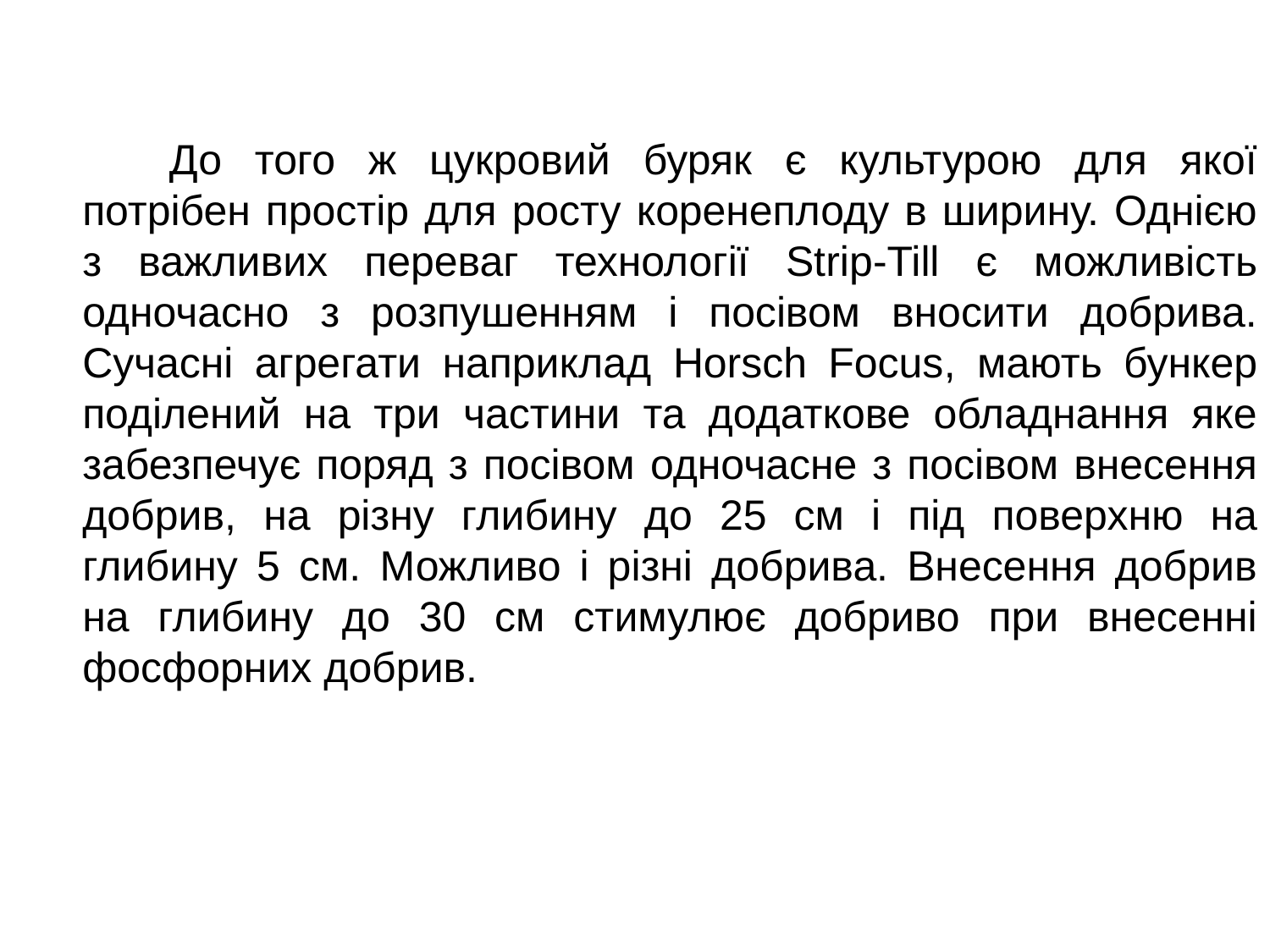

До того ж цукровий буряк є культурою для якої потрібен простір для росту коренеплоду в ширину. Однією з важливих переваг технології Strip-Till є можливість одночасно з розпушенням і посівом вносити добрива. Сучасні агрегати наприклад Horsch Focus, мають бункер поділений на три частини та додаткове обладнання яке забезпечує поряд з посівом одночасне з посівом внесення добрив, на різну глибину до 25 см і під поверхню на глибину 5 см. Можливо і різні добрива. Внесення добрив на глибину до 30 см стимулює добриво при внесенні фосфорних добрив.